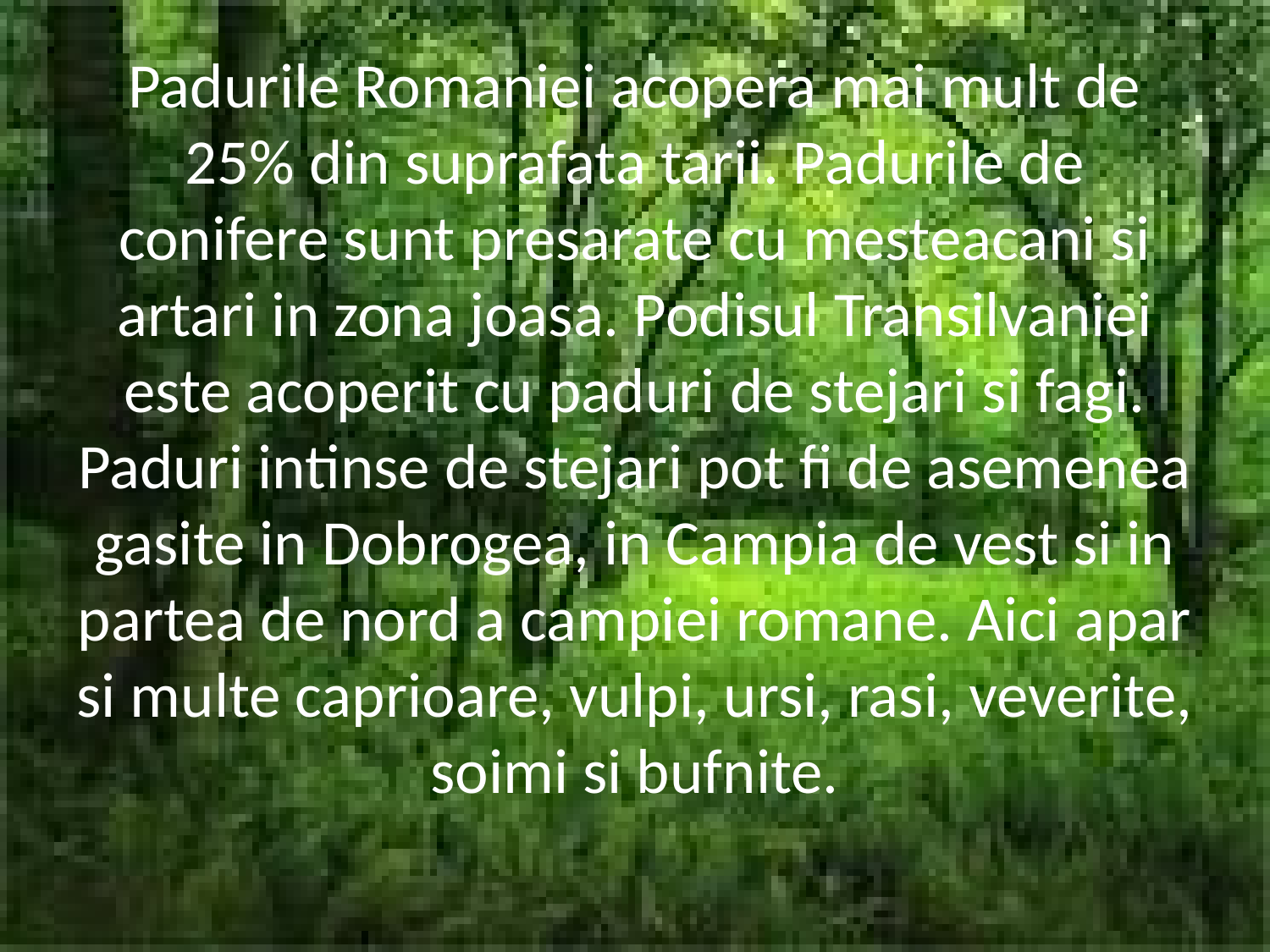

# Padurile Romaniei acopera mai mult de 25% din suprafata tarii. Padurile de conifere sunt presarate cu mesteacani si artari in zona joasa. Podisul Transilvaniei este acoperit cu paduri de stejari si fagi. Paduri intinse de stejari pot fi de asemenea gasite in Dobrogea, in Campia de vest si in partea de nord a campiei romane. Aici apar si multe caprioare, vulpi, ursi, rasi, veverite, soimi si bufnite.